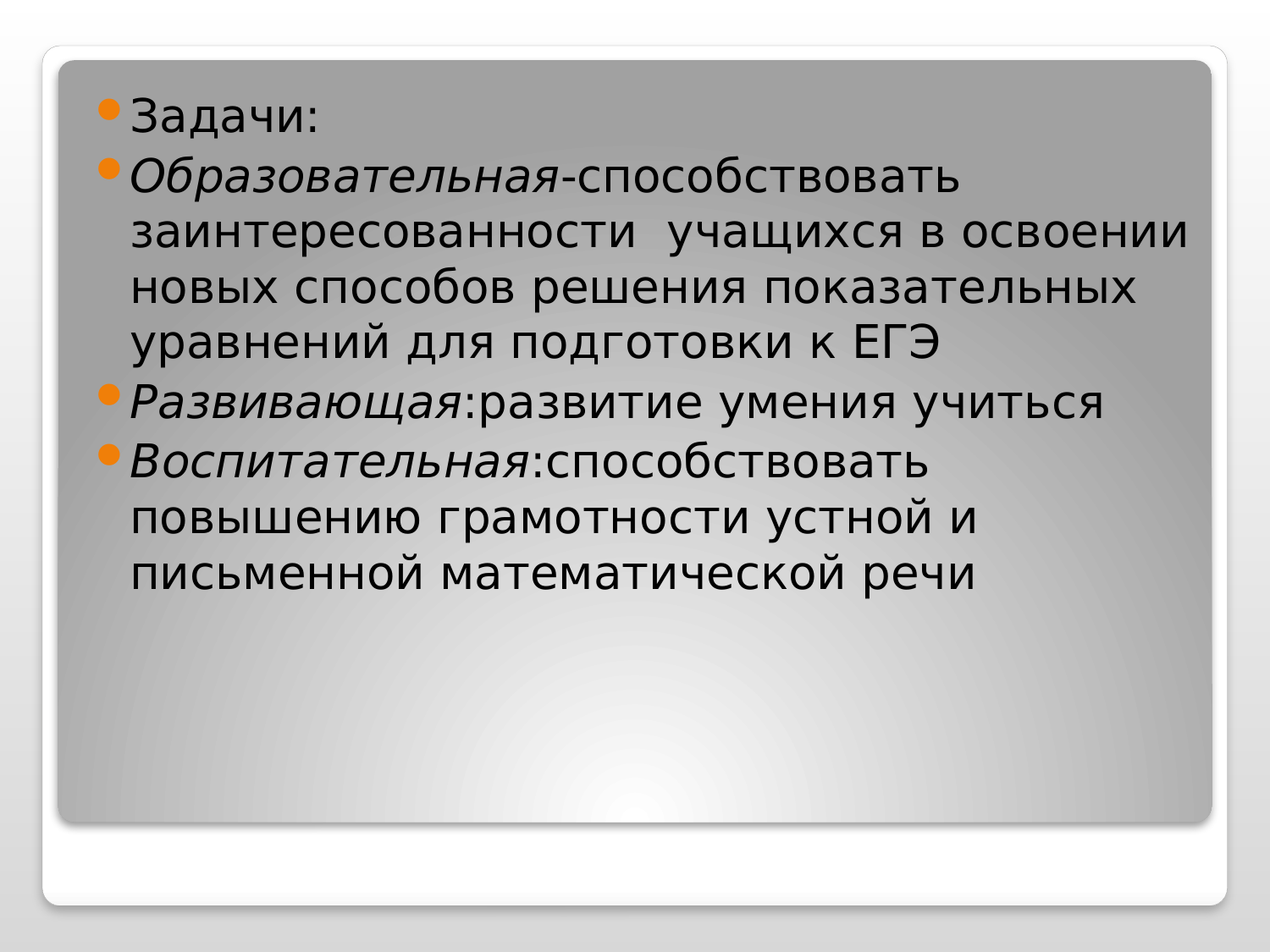

Задачи:
Образовательная-способствовать заинтересованности  учащихся в освоении новых способов решения показательных уравнений для подготовки к ЕГЭ
Развивающая:развитие умения учиться
Воспитательная:способствовать повышению грамотности устной и письменной математической речи
#